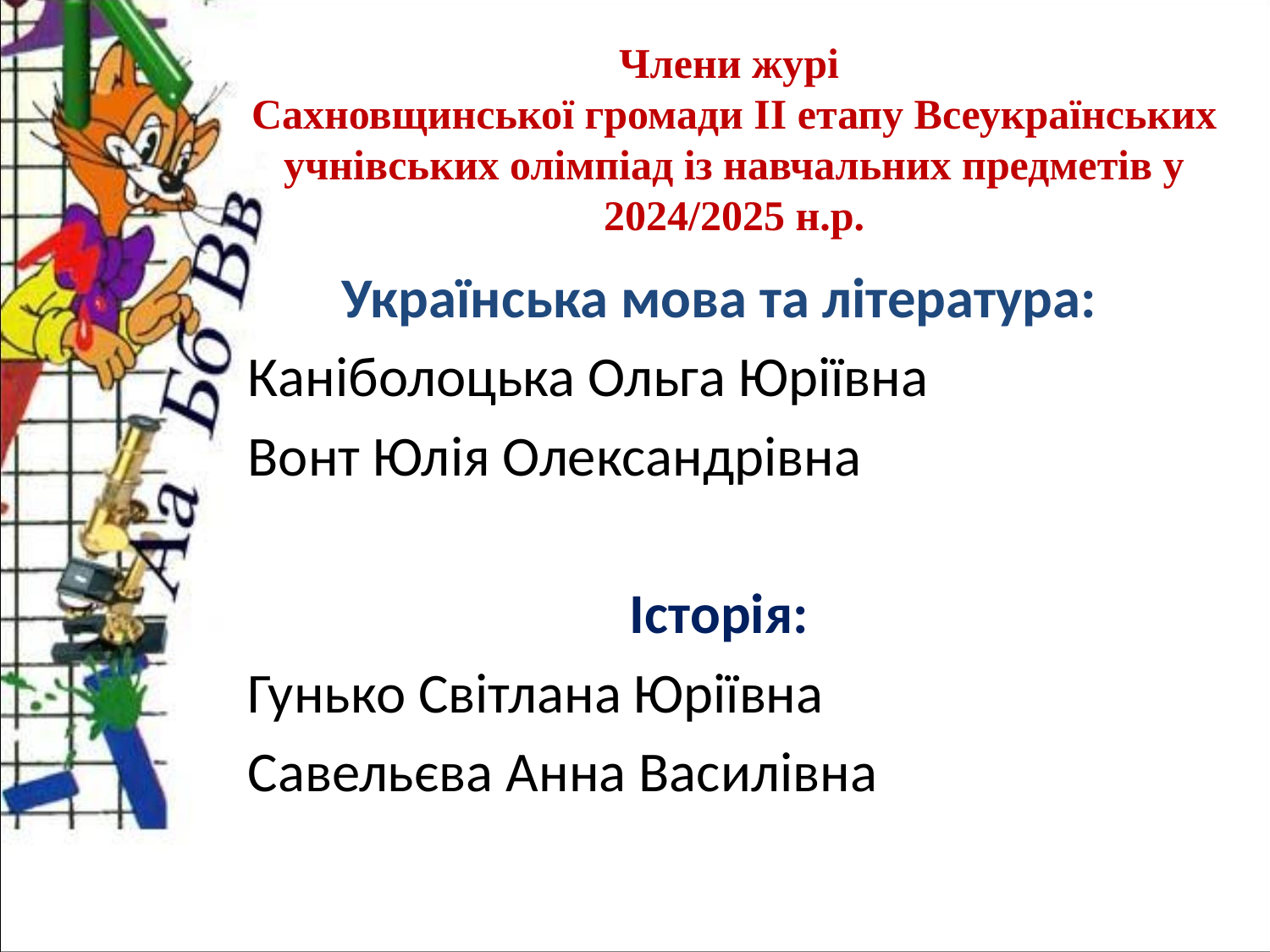

Члени журі
Сахновщинської громади ІІ етапу Всеукраїнських учнівських олімпіад із навчальних предметів у 2024/2025 н.р.

Українська мова та література:
Каніболоцька Ольга Юріївна
Вонт Юлія Олександрівна

Історія:
Гунько Світлана Юріївна
Савельєва Анна Василівна